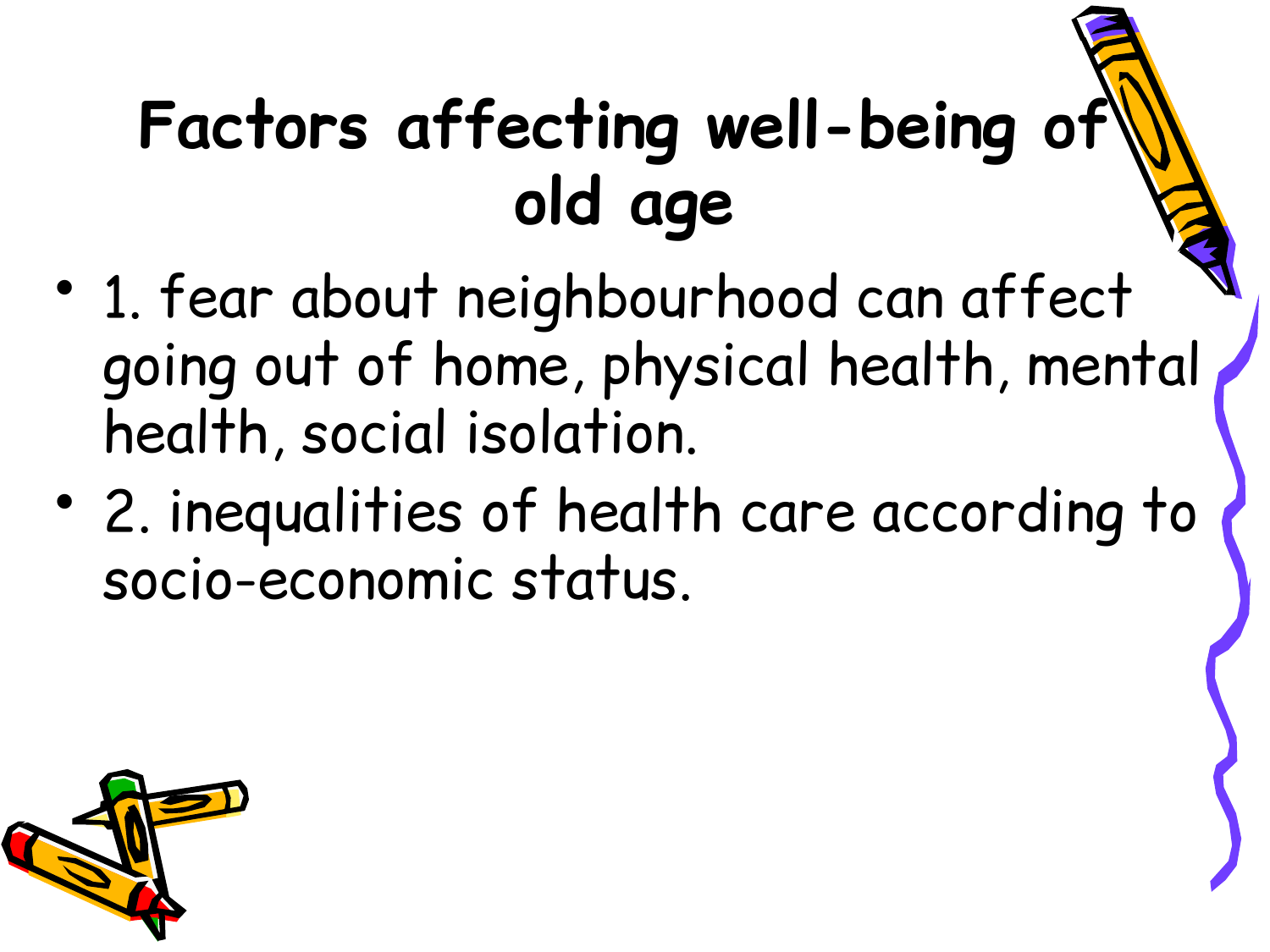

# Factors affecting well-being of old age
1. fear about neighbourhood can affect going out of home, physical health, mental health, social isolation.
2. inequalities of health care according to socio-economic status.